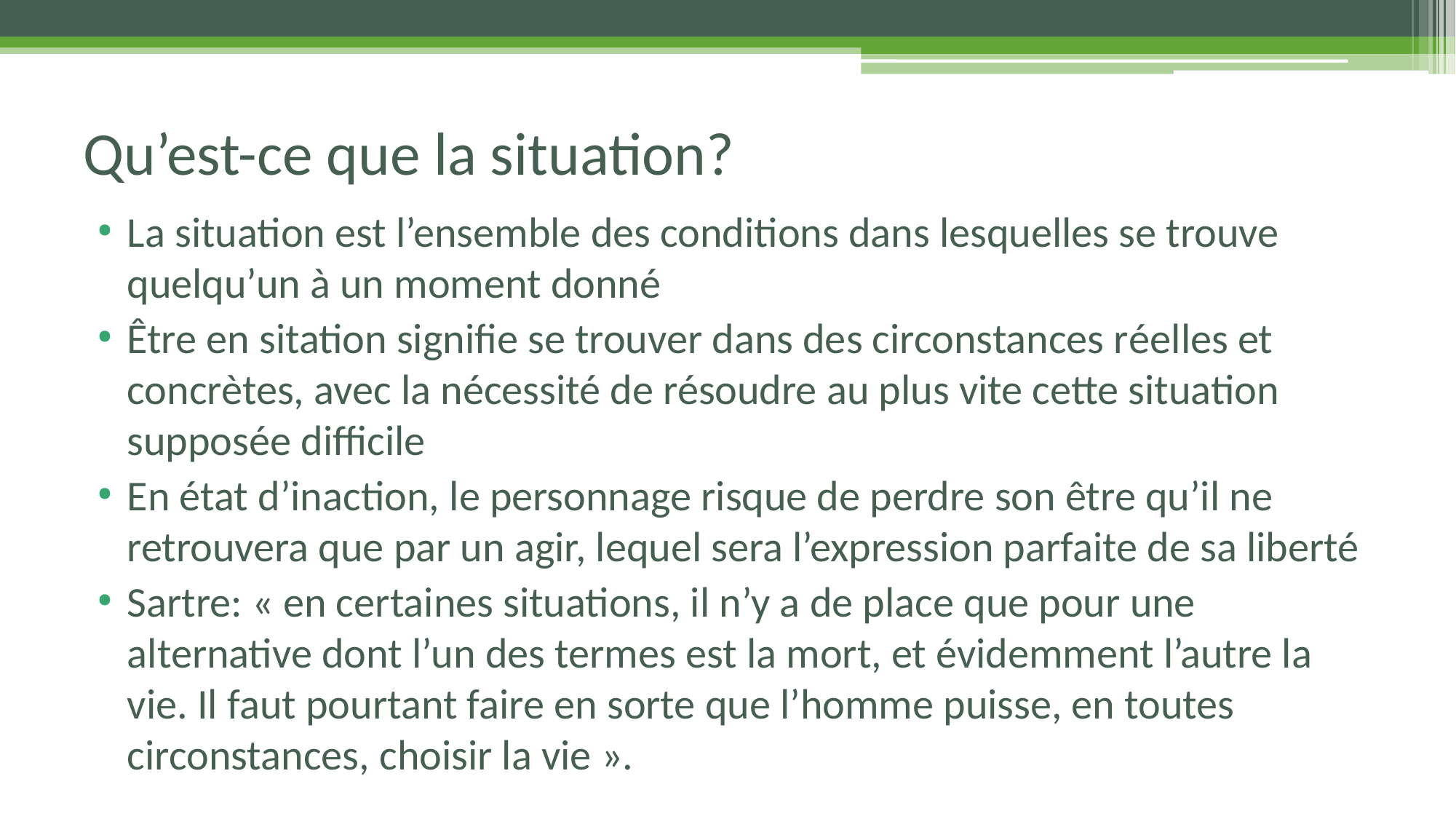

# Qu’est-ce que la situation?
La situation est l’ensemble des conditions dans lesquelles se trouve quelqu’un à un moment donné
Être en sitation signifie se trouver dans des circonstances réelles et concrètes, avec la nécessité de résoudre au plus vite cette situation supposée difficile
En état d’inaction, le personnage risque de perdre son être qu’il ne retrouvera que par un agir, lequel sera l’expression parfaite de sa liberté
Sartre: « en certaines situations, il n’y a de place que pour une alternative dont l’un des termes est la mort, et évidemment l’autre la vie. Il faut pourtant faire en sorte que l’homme puisse, en toutes circonstances, choisir la vie ».